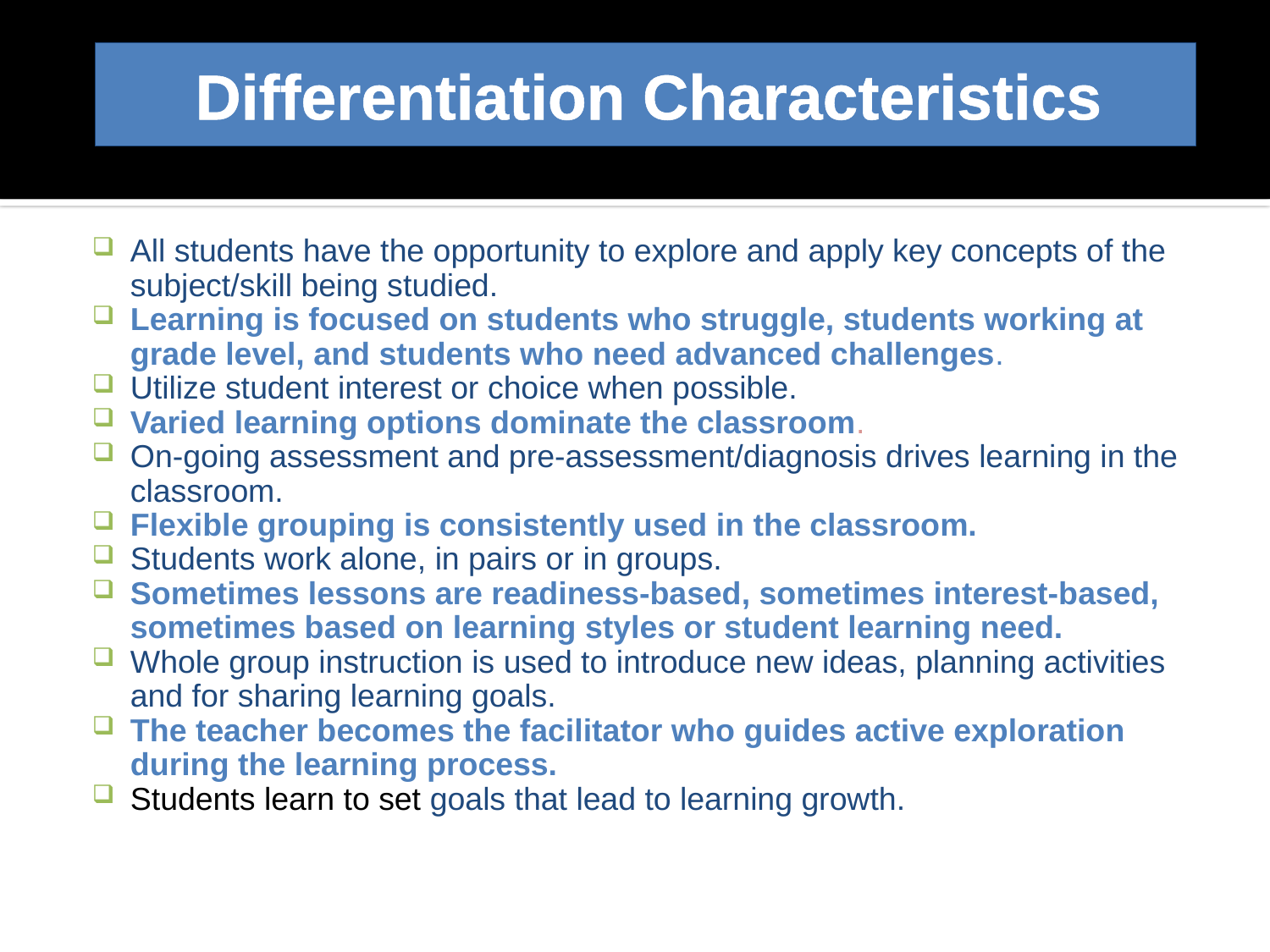

# Differentiation Characteristics
All students have the opportunity to explore and apply key concepts of the subject/skill being studied.
Learning is focused on students who struggle, students working at grade level, and students who need advanced challenges.
Utilize student interest or choice when possible.
Varied learning options dominate the classroom.
On-going assessment and pre-assessment/diagnosis drives learning in the classroom.
Flexible grouping is consistently used in the classroom.
Students work alone, in pairs or in groups.
Sometimes lessons are readiness-based, sometimes interest-based, sometimes based on learning styles or student learning need.
Whole group instruction is used to introduce new ideas, planning activities and for sharing learning goals.
The teacher becomes the facilitator who guides active exploration during the learning process.
Students learn to set goals that lead to learning growth.